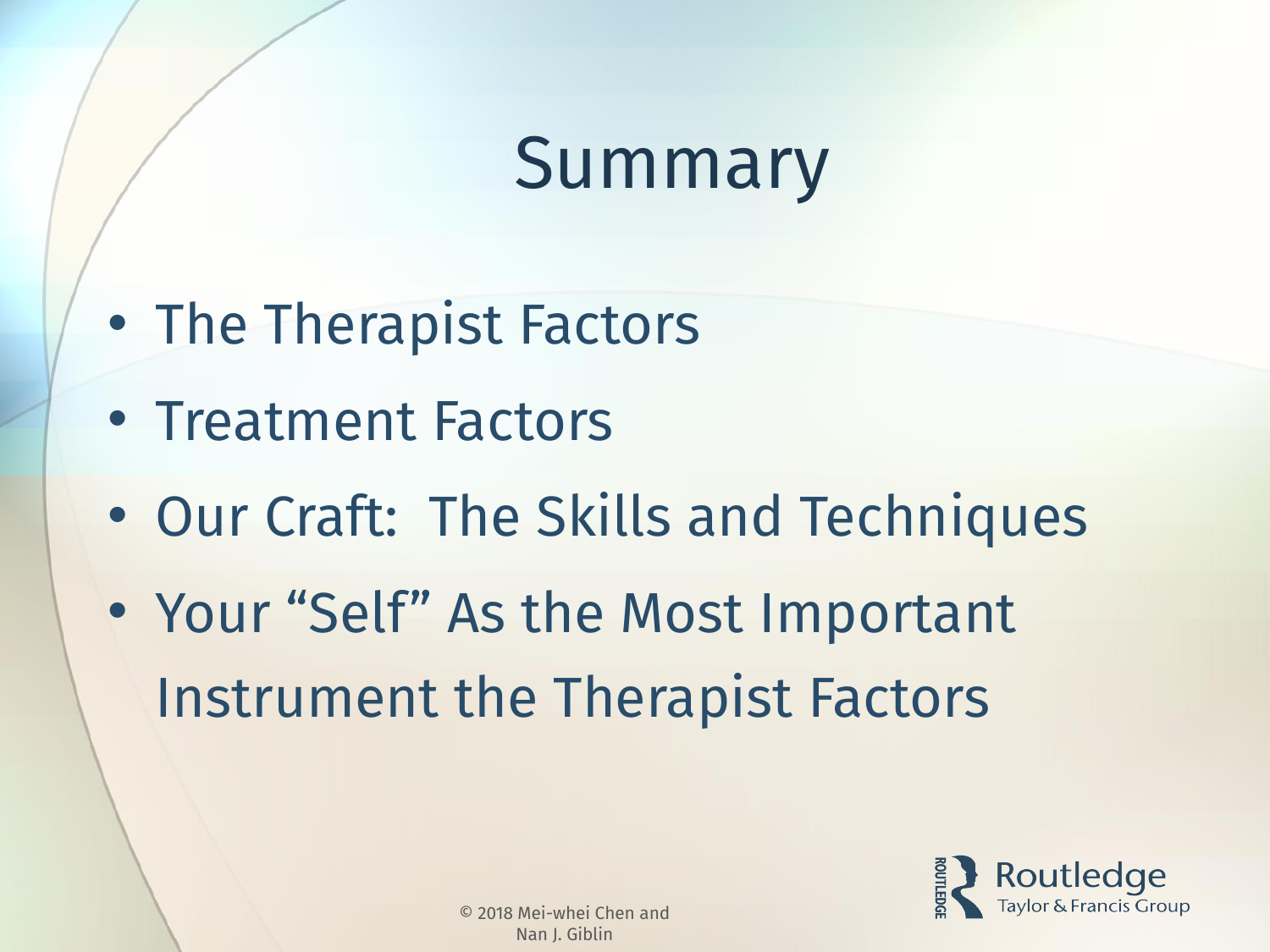

# Summary
The Therapist Factors
Treatment Factors
Our Craft:  The Skills and Techniques
Your “Self” As the Most Important Instrument the Therapist Factors